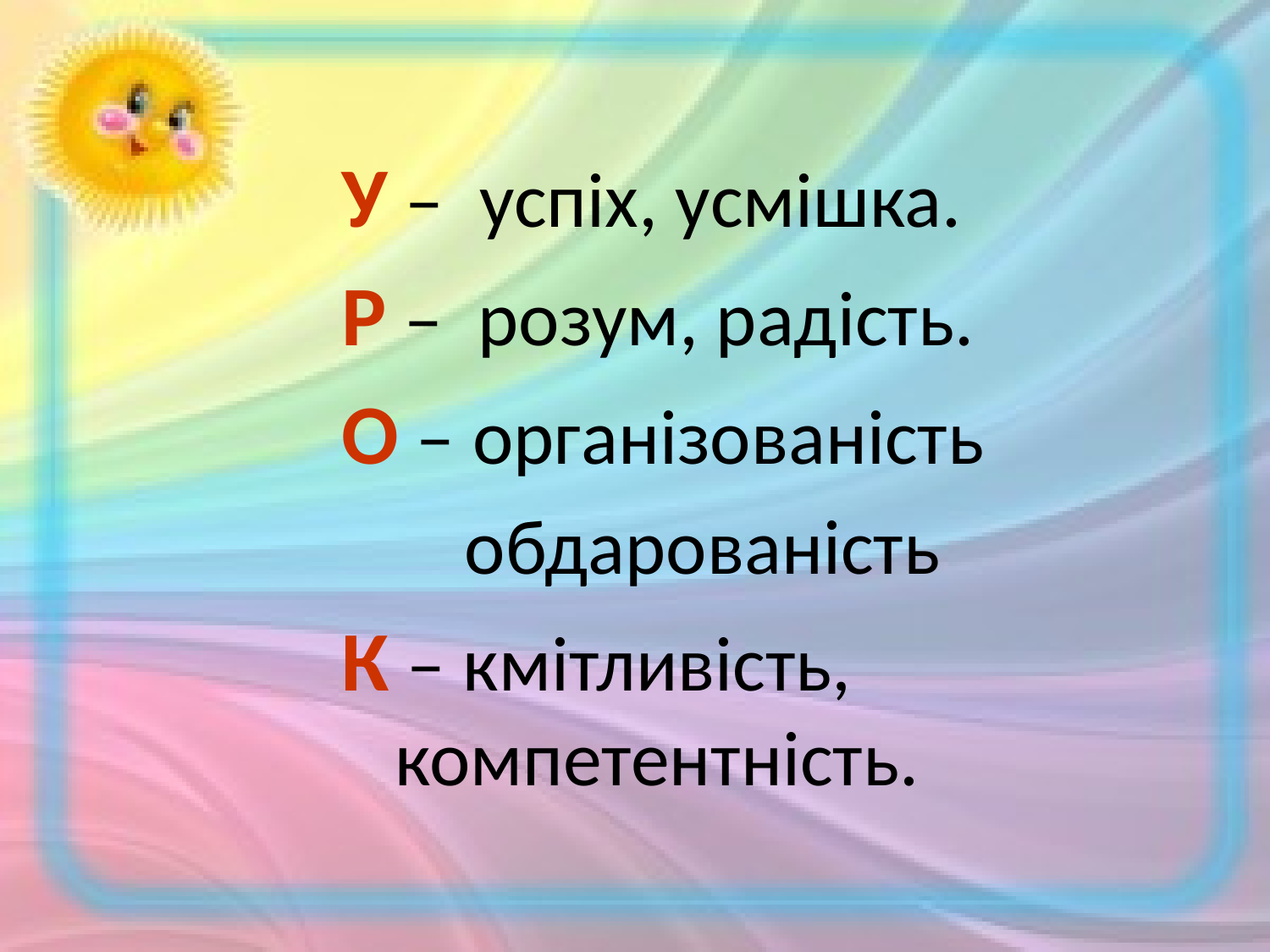

У –  успіх, усмішка.
Р –  розум, радість.
О – організованість
       обдарованість
К – кмітливість, компетентність.